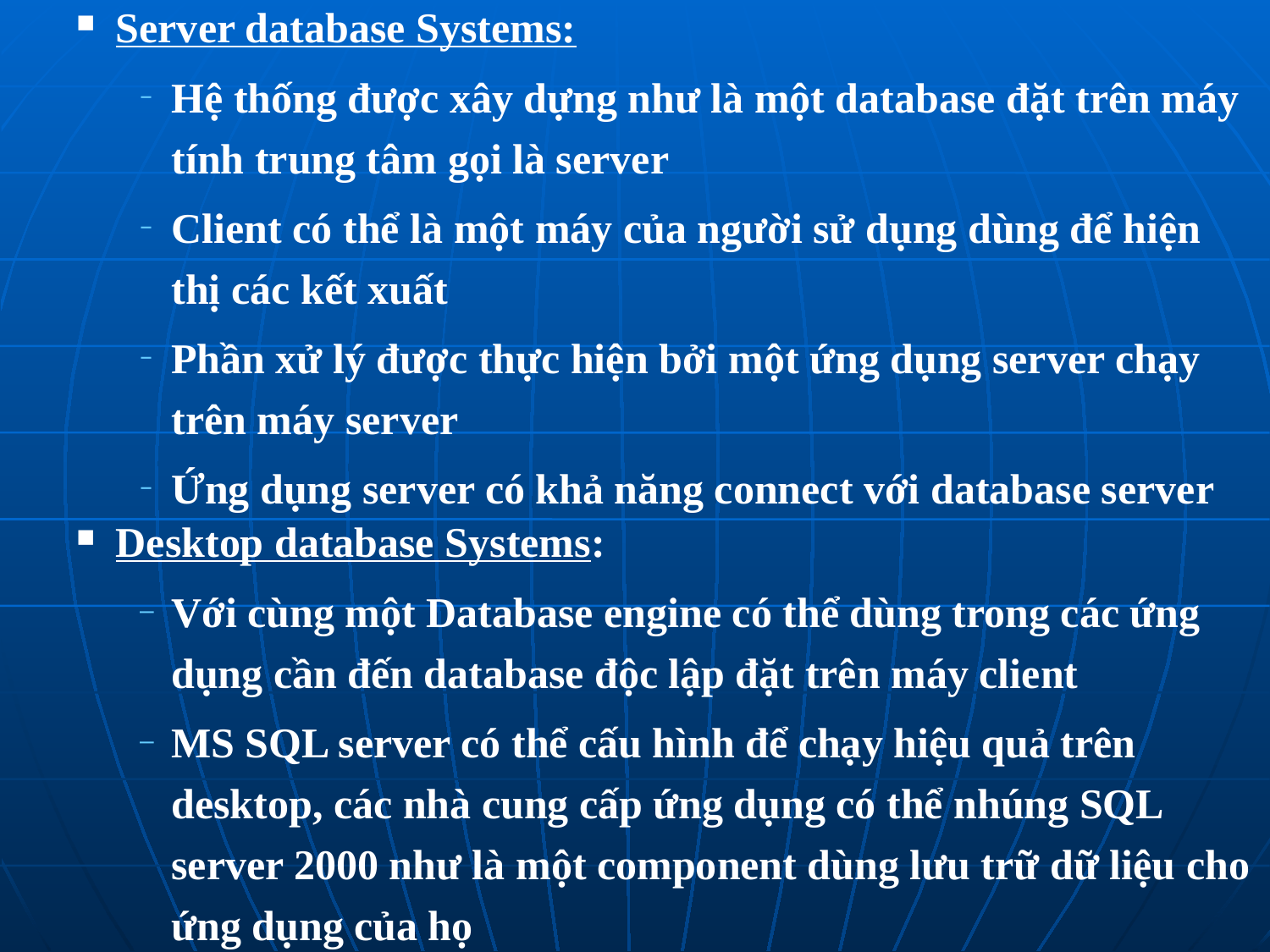

Server database Systems:
Hệ thống được xây dựng như là một database đặt trên máy tính trung tâm gọi là server
Client có thể là một máy của người sử dụng dùng để hiện thị các kết xuất
Phần xử lý được thực hiện bởi một ứng dụng server chạy trên máy server
Ứng dụng server có khả năng connect với database server
Desktop database Systems:
Với cùng một Database engine có thể dùng trong các ứng dụng cần đến database độc lập đặt trên máy client
MS SQL server có thể cấu hình để chạy hiệu quả trên desktop, các nhà cung cấp ứng dụng có thể nhúng SQL server 2000 như là một component dùng lưu trữ dữ liệu cho ứng dụng của họ